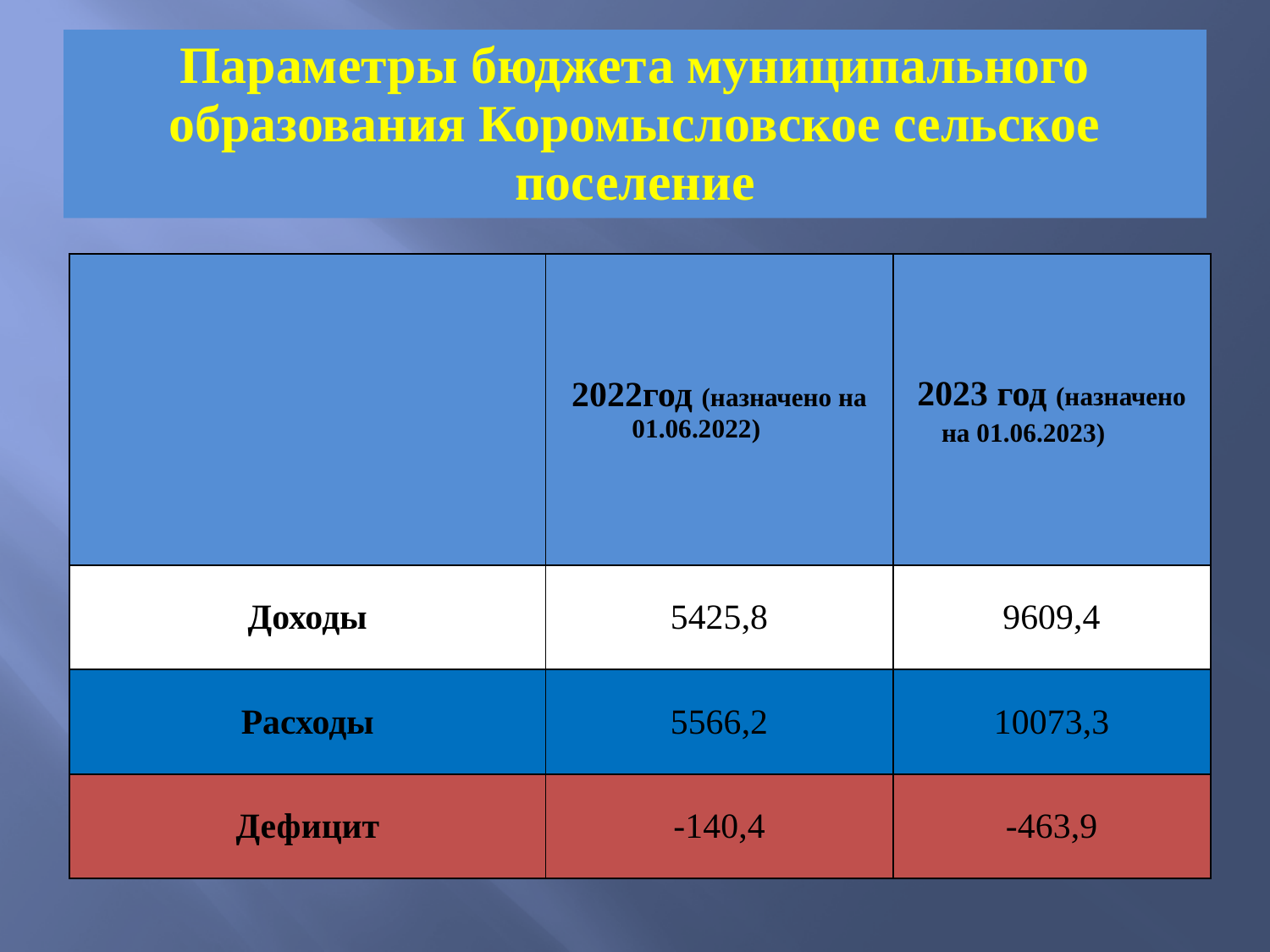

# Параметры бюджета муниципального образования Коромысловское сельское поселение
|  | 2022год (назначено на 01.06.2022) | 2023 год (назначено на 01.06.2023) |
| --- | --- | --- |
| Доходы | 5425,8 | 9609,4 |
| Расходы | 5566,2 | 10073,3 |
| Дефицит | -140,4 | -463,9 |